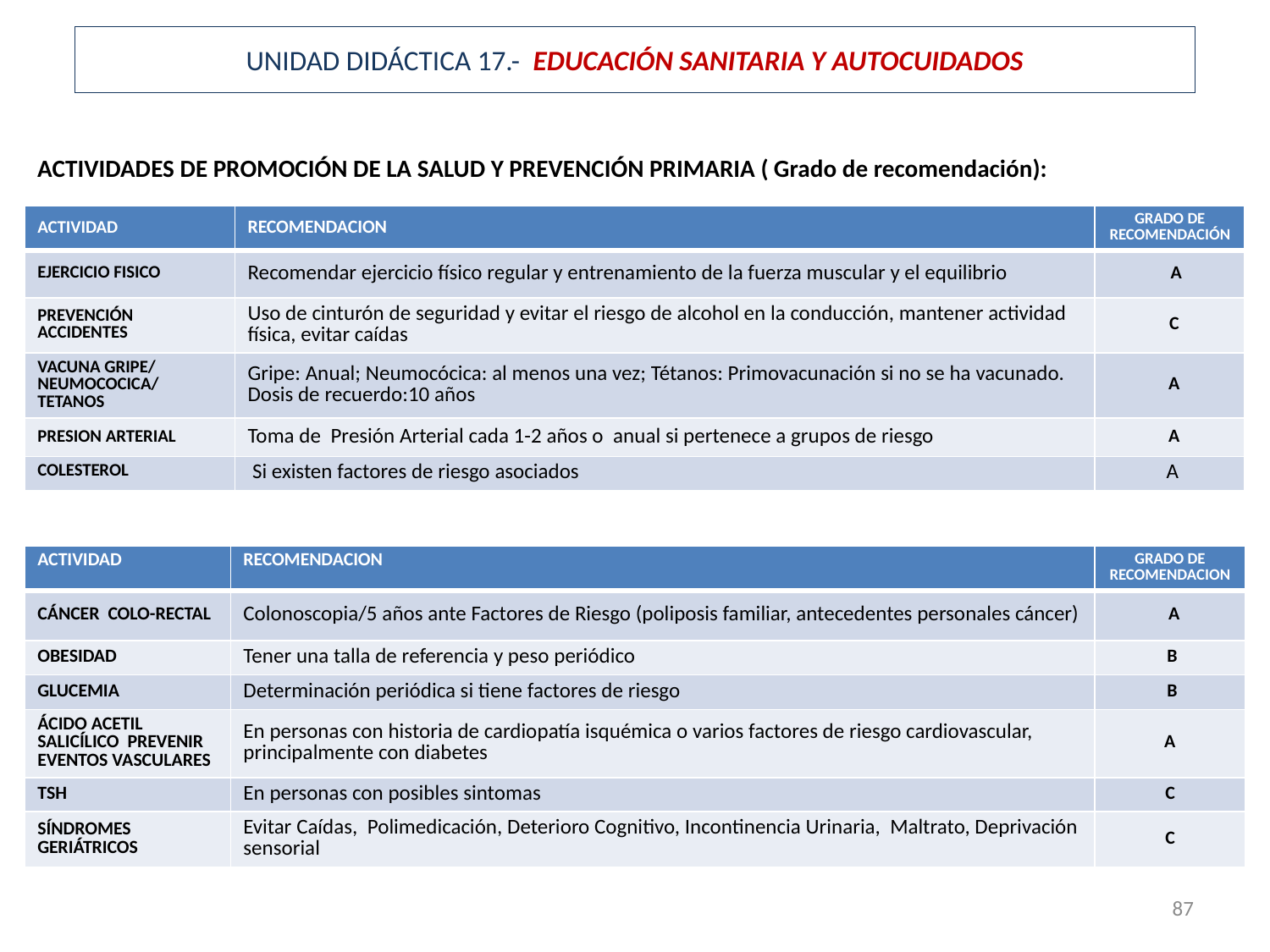

# UNIDAD DIDÁCTICA 17.-  EDUCACIÓN SANITARIA Y AUTOCUIDADOS
ACTIVIDADES DE PROMOCIÓN DE LA SALUD Y PREVENCIÓN PRIMARIA ( Grado de recomendación):
| ACTIVIDAD | RECOMENDACION | GRADO DE RECOMENDACIÓN |
| --- | --- | --- |
| EJERCICIO FISICO | Recomendar ejercicio físico regular y entrenamiento de la fuerza muscular y el equilibrio | A |
| PREVENCIÓN ACCIDENTES | Uso de cinturón de seguridad y evitar el riesgo de alcohol en la conducción, mantener actividad física, evitar caídas | C |
| VACUNA GRIPE/ NEUMOCOCICA/ TETANOS | Gripe: Anual; Neumocócica: al menos una vez; Tétanos: Primovacunación si no se ha vacunado. Dosis de recuerdo:10 años | A |
| PRESION ARTERIAL | Toma de Presión Arterial cada 1-2 años o anual si pertenece a grupos de riesgo | A |
| COLESTEROL | Si existen factores de riesgo asociados | A |
| ACTIVIDAD | RECOMENDACION | GRADO DE RECOMENDACION |
| --- | --- | --- |
| CÁNCER COLO-RECTAL | Colonoscopia/5 años ante Factores de Riesgo (poliposis familiar, antecedentes personales cáncer) | A |
| OBESIDAD | Tener una talla de referencia y peso periódico | B |
| GLUCEMIA | Determinación periódica si tiene factores de riesgo | B |
| ÁCIDO ACETIL SALICÍLICO PREVENIR EVENTOS VASCULARES | En personas con historia de cardiopatía isquémica o varios factores de riesgo cardiovascular, principalmente con diabetes | A |
| TSH | En personas con posibles sintomas | C |
| SÍNDROMES GERIÁTRICOS | Evitar Caídas, Polimedicación, Deterioro Cognitivo, Incontinencia Urinaria, Maltrato, Deprivación sensorial | C |
87